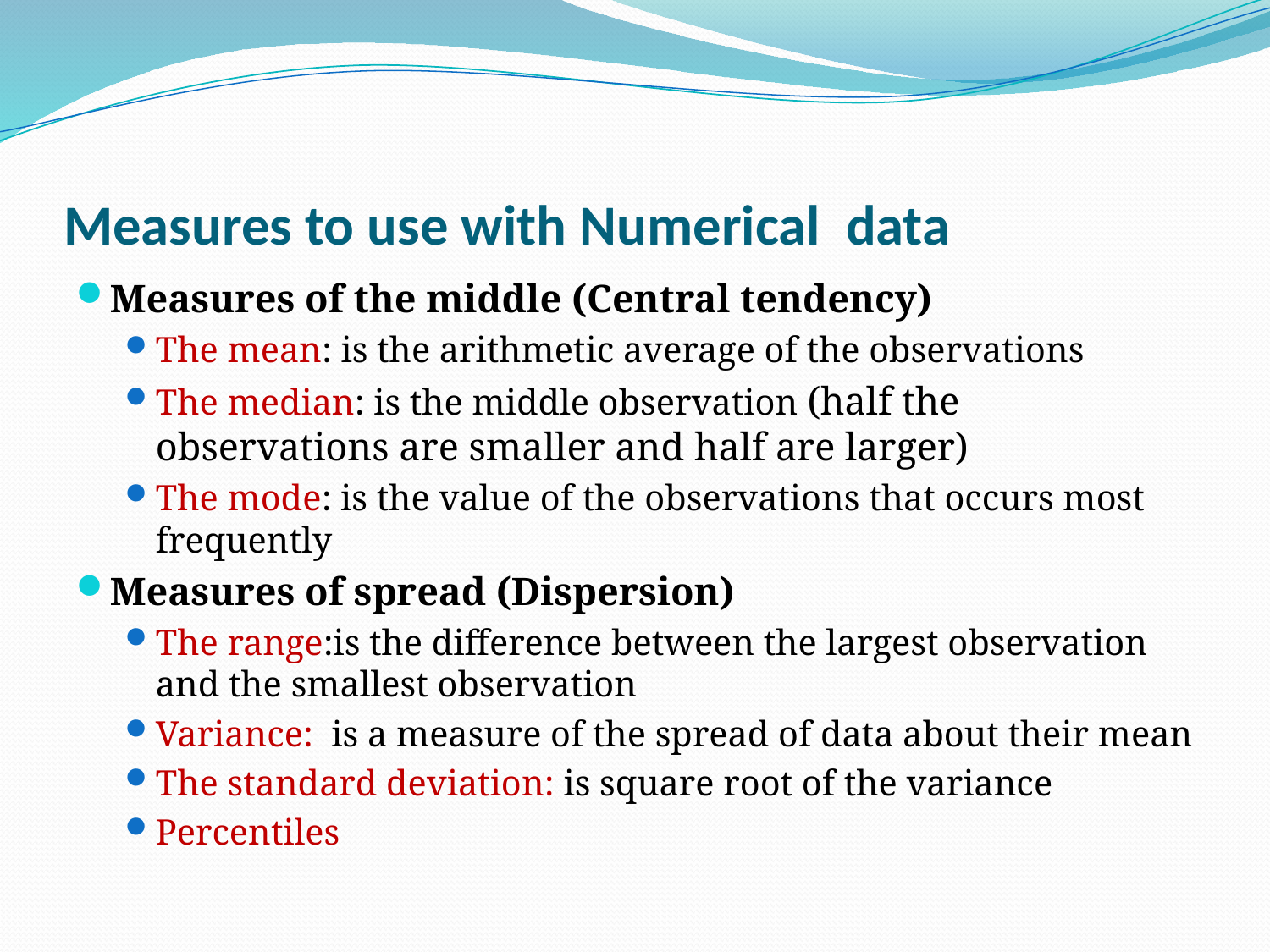

# Measures to use with Numerical  data
Measures of the middle (Central tendency)
The mean: is the arithmetic average of the observations
The median: is the middle observation (half the observations are smaller and half are larger)
The mode: is the value of the observations that occurs most frequently
Measures of spread (Dispersion)
The range:is the difference between the largest observation and the smallest observation
Variance:  is a measure of the spread of data about their mean
The standard deviation: is square root of the variance
Percentiles